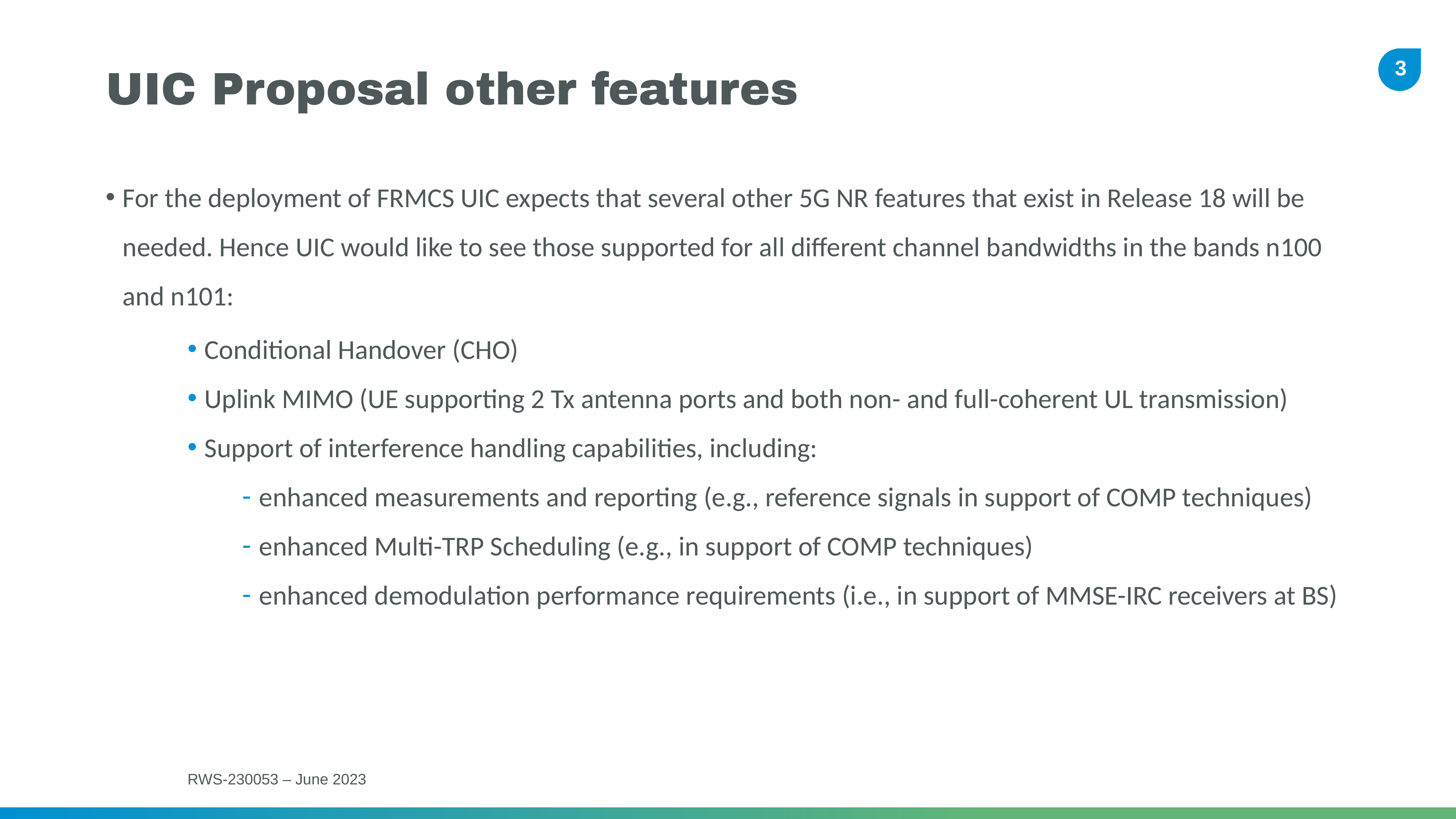

# UIC Proposal other features
For the deployment of FRMCS UIC expects that several other 5G NR features that exist in Release 18 will be needed. Hence UIC would like to see those supported for all different channel bandwidths in the bands n100 and n101:
Conditional Handover (CHO)
Uplink MIMO (UE supporting 2 Tx antenna ports and both non- and full-coherent UL transmission)
Support of interference handling capabilities, including:
enhanced measurements and reporting (e.g., reference signals in support of COMP techniques)
enhanced Multi-TRP Scheduling (e.g., in support of COMP techniques)
enhanced demodulation performance requirements (i.e., in support of MMSE-IRC receivers at BS)

RWS-230053 – June 2023